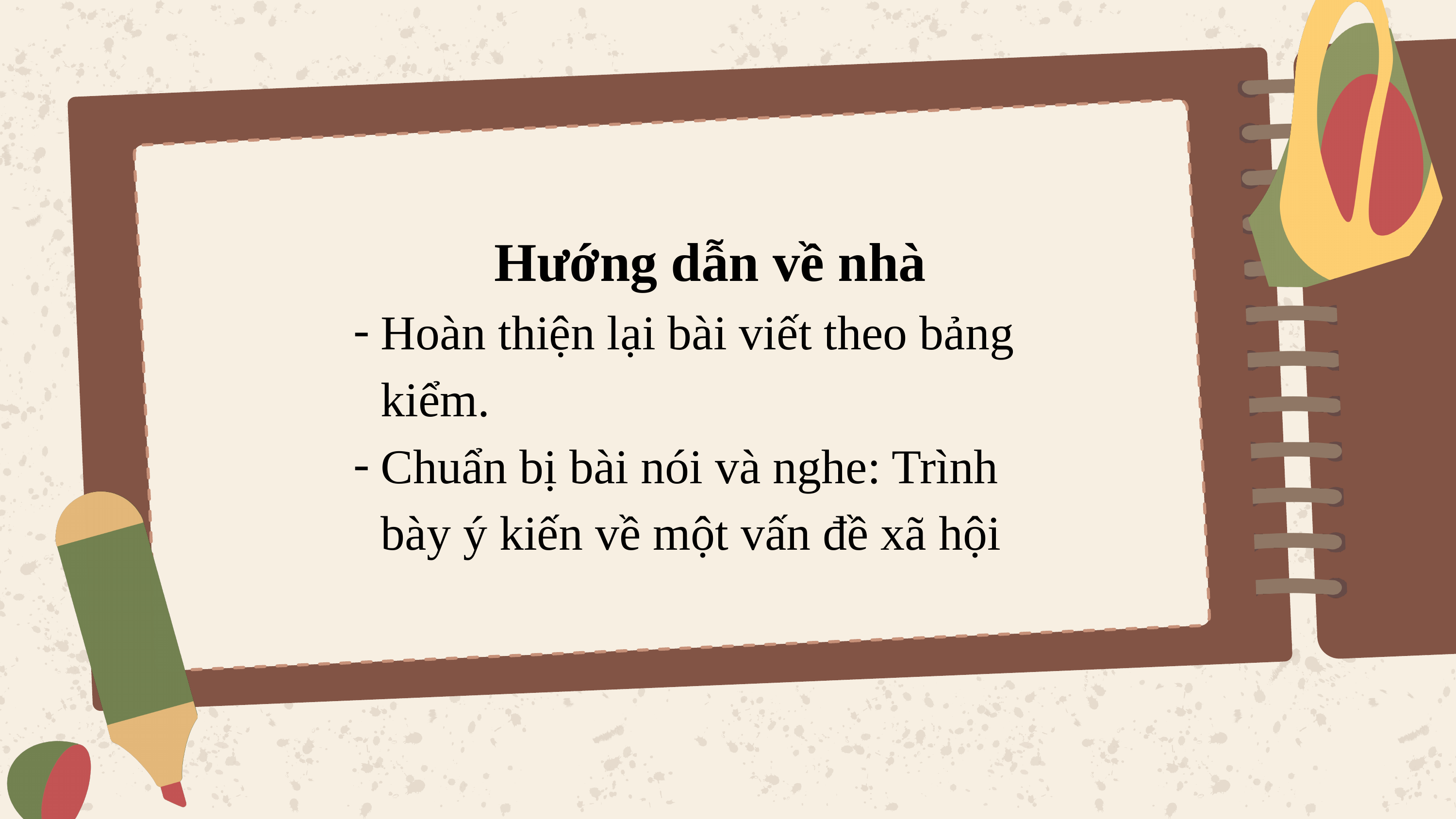

Hướng dẫn về nhà
Hoàn thiện lại bài viết theo bảng kiểm.
Chuẩn bị bài nói và nghe: Trình bày ý kiến về một vấn đề xã hội